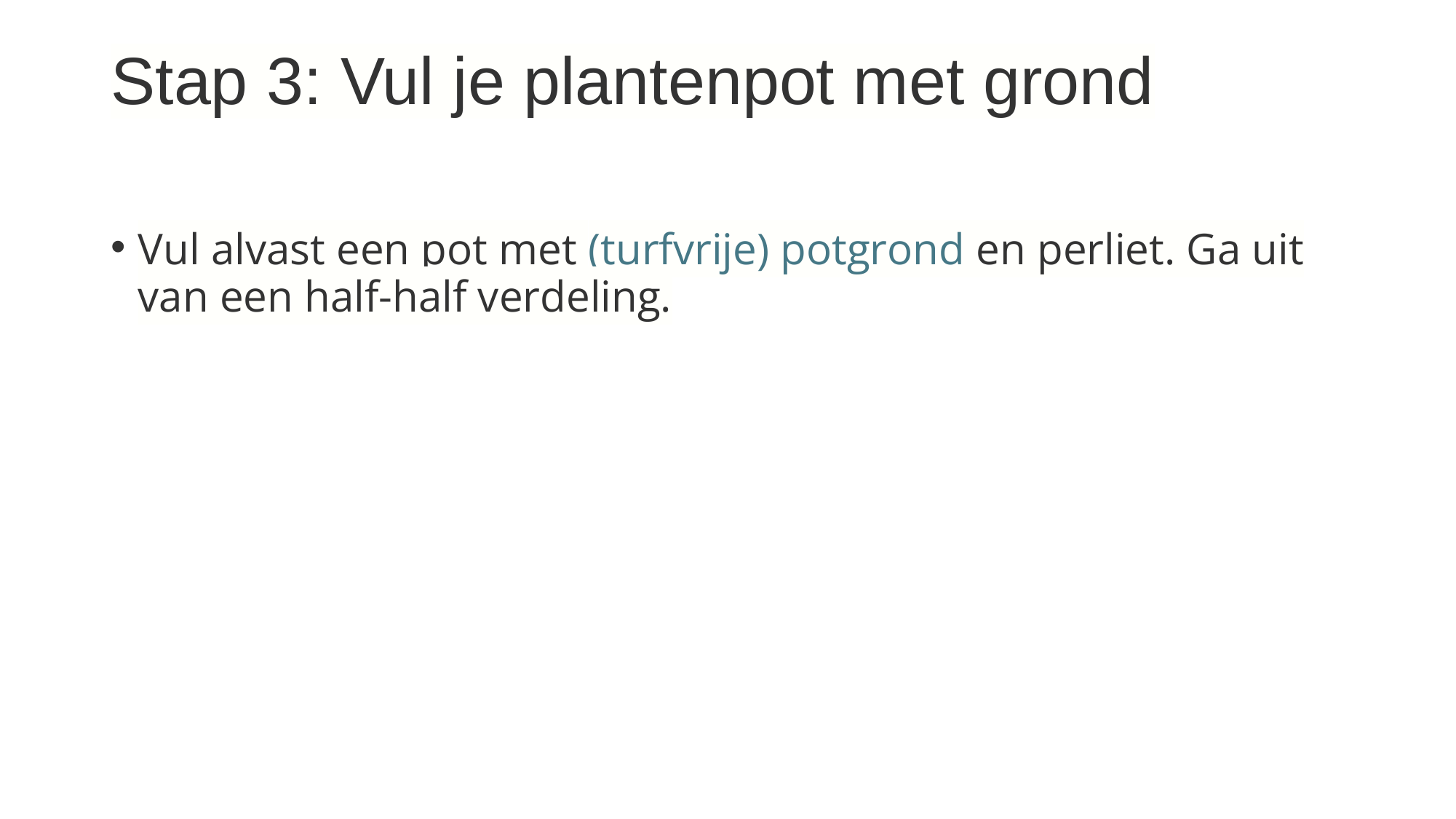

# Stap 3: Vul je plantenpot met grond
Vul alvast een pot met (turfvrije) potgrond en perliet. Ga uit van een half-half verdeling.